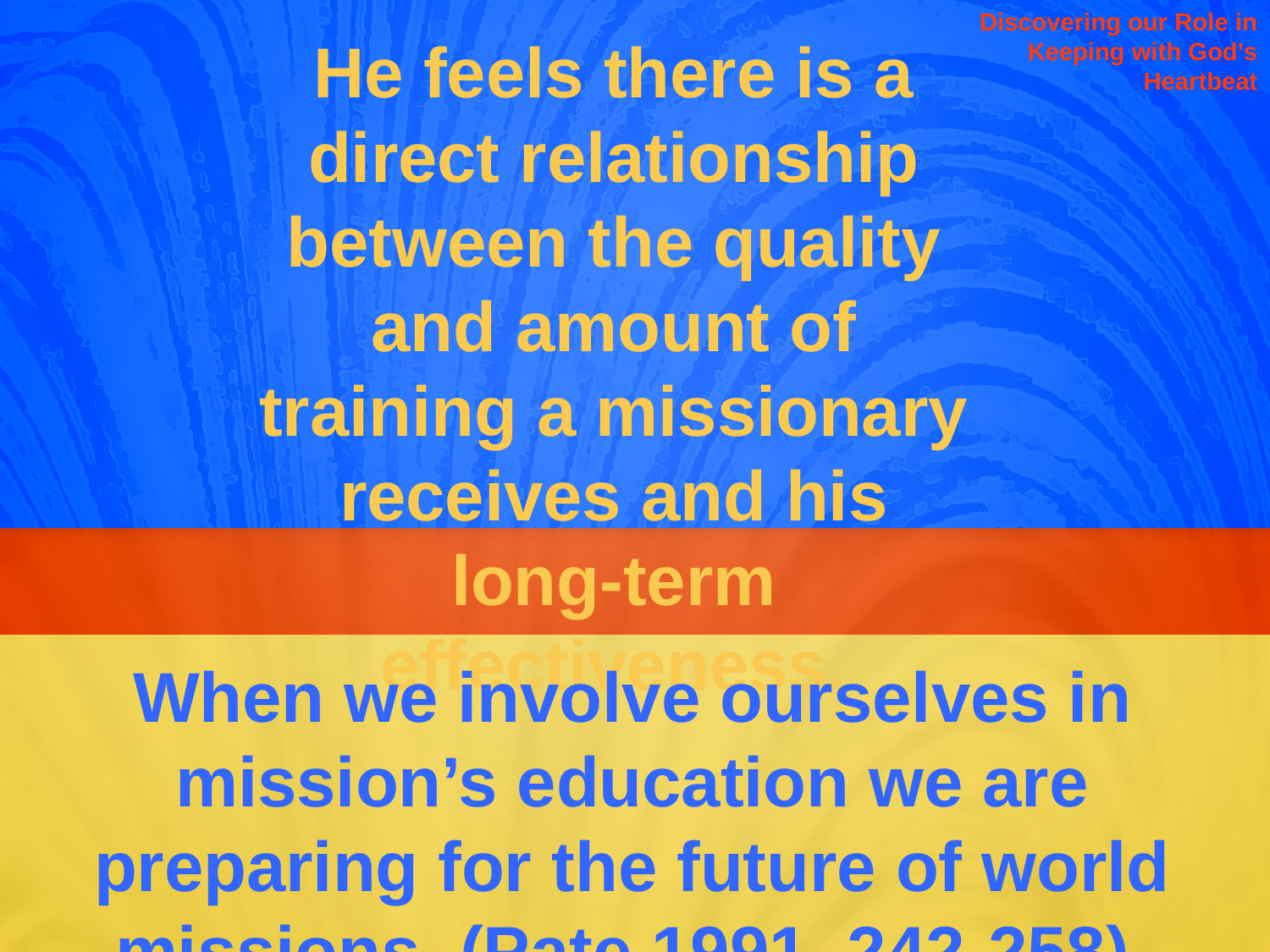

Discovering our Role in Keeping with God’s Heartbeat
He feels there is a direct relationship between the quality and amount of training a missionary receives and his long-term effectiveness.
When we involve ourselves in mission’s education we are preparing for the future of world missions. (Pate 1991, 242-258).